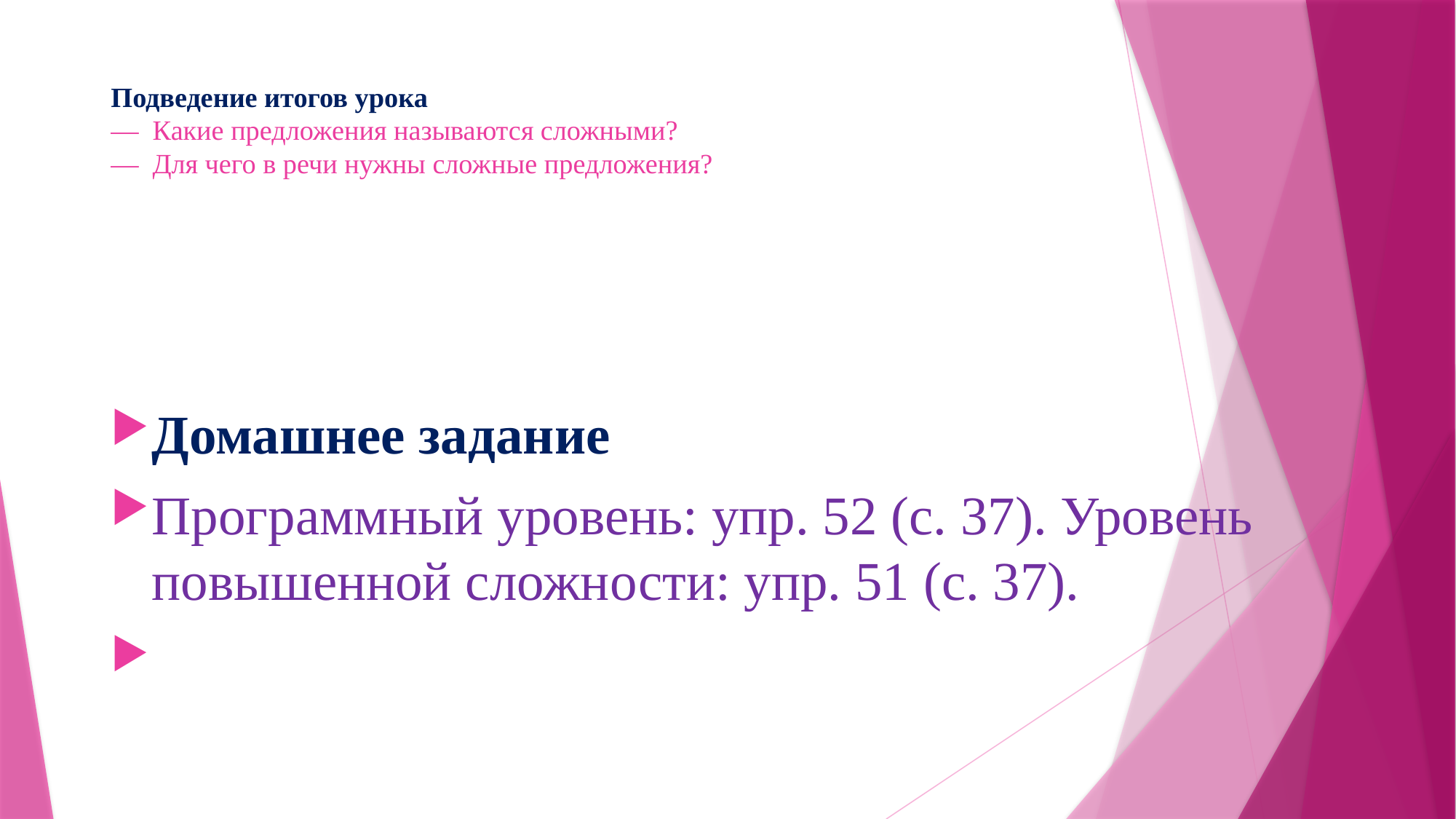

# Подведение итогов урока —  Какие предложения называются сложными? —  Для чего в речи нужны сложные предложения?

Домашнее задание
Программный уровень: упр. 52 (с. 37). Уровень повышенной сложности: упр. 51 (с. 37).